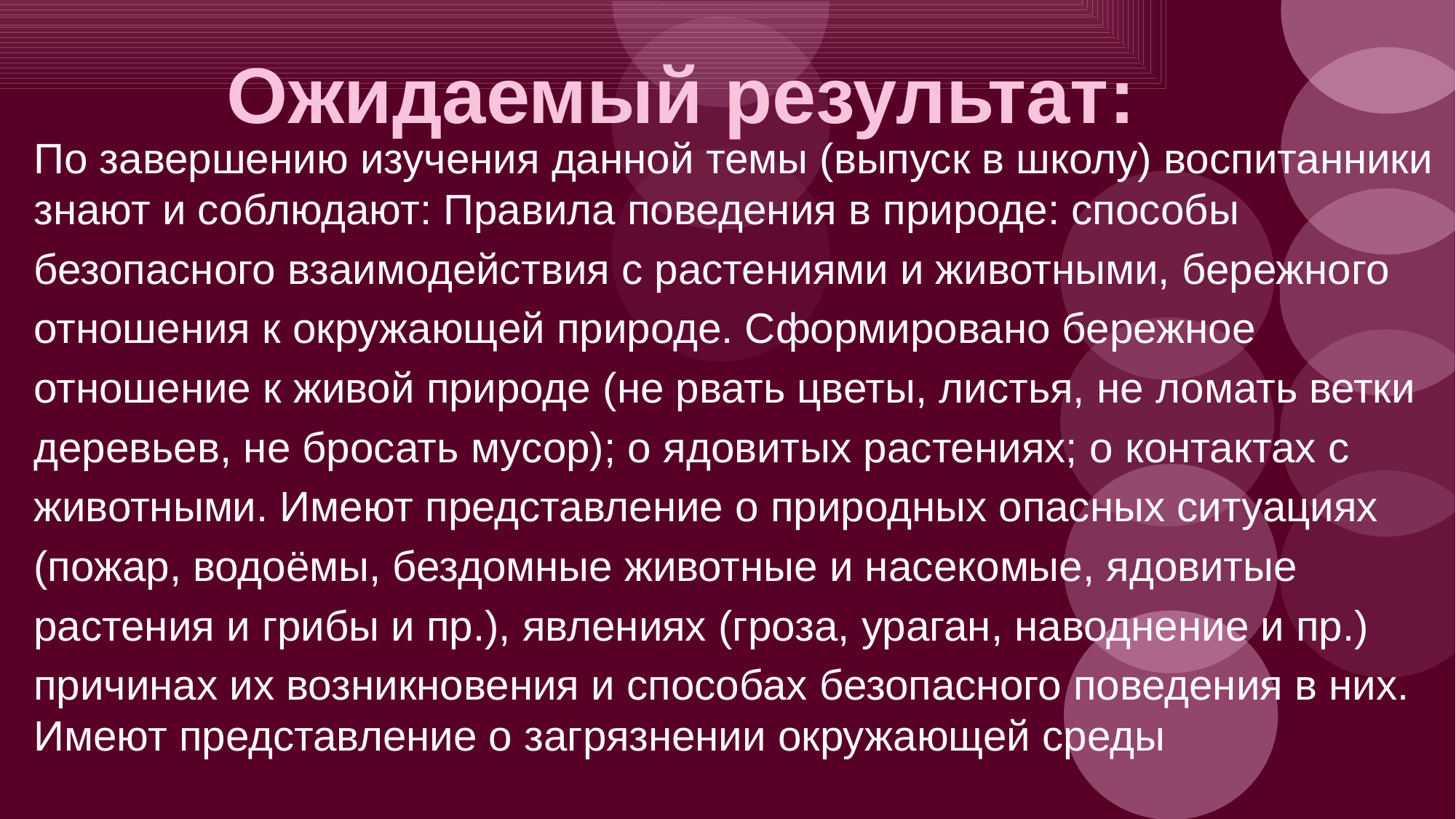

# Ожидаемый результат:
По завершению изучения данной темы (выпуск в школу) воспитанники знают и соблюдают: Правила поведения в природе: способы
безопасного взаимодействия с растениями и животными, бережного
отношения к окружающей природе. Сформировано бережное
отношение к живой природе (не рвать цветы, листья, не ломать ветки
деревьев, не бросать мусор); о ядовитых растениях; о контактах с
животными. Имеют представление о природных опасных ситуациях
(пожар, водоёмы, бездомные животные и насекомые, ядовитые
растения и грибы и пр.), явлениях (гроза, ураган, наводнение и пр.)
причинах их возникновения и способах безопасного поведения в них. Имеют представление о загрязнении окружающей среды